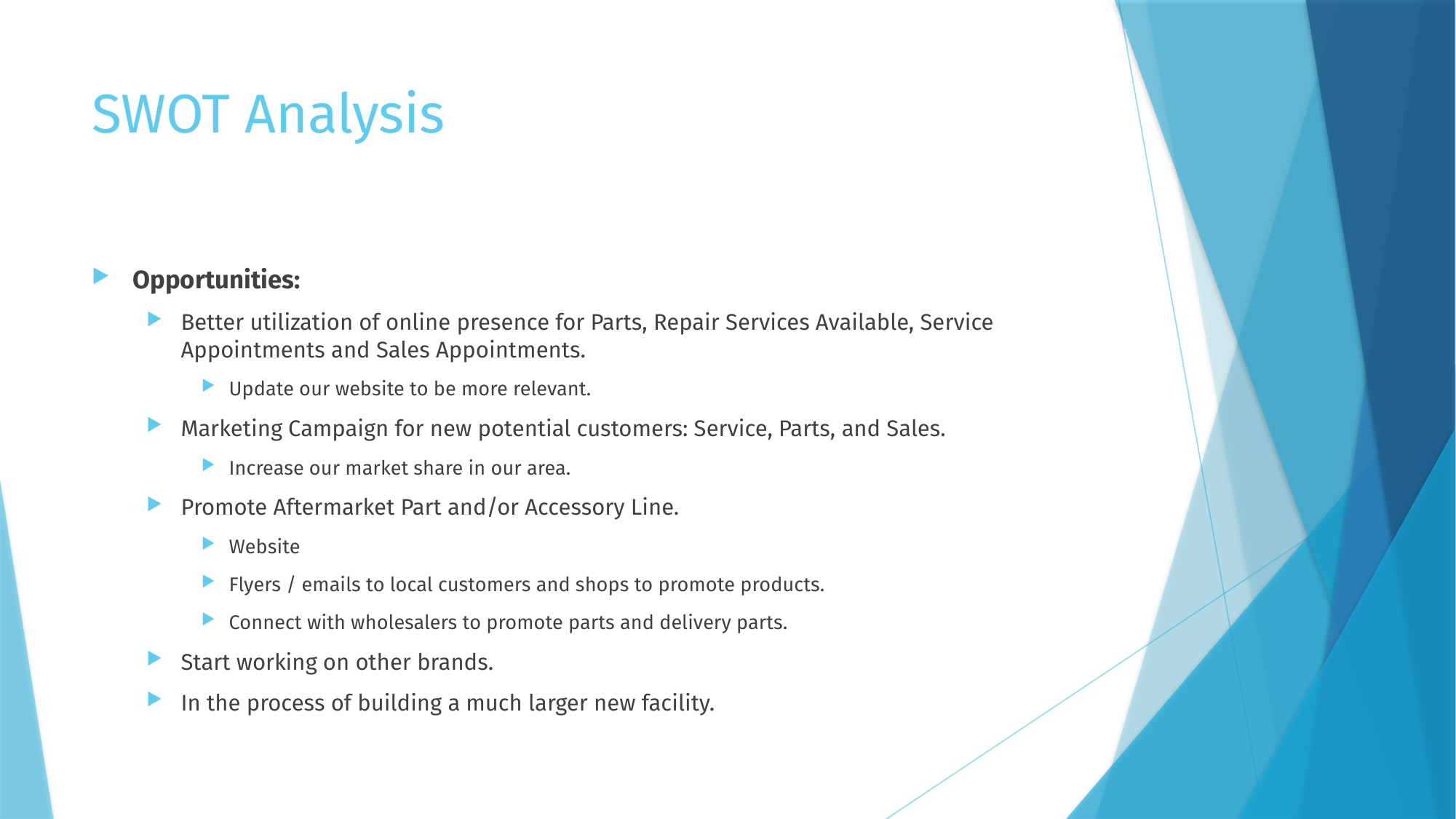

# SWOT Analysis
Opportunities:
Better utilization of online presence for Parts, Repair Services Available, Service Appointments and Sales Appointments.
Update our website to be more relevant.
Marketing Campaign for new potential customers: Service, Parts, and Sales.
Increase our market share in our area.
Promote Aftermarket Part and/or Accessory Line.
Website
Flyers / emails to local customers and shops to promote products.
Connect with wholesalers to promote parts and delivery parts.
Start working on other brands.
In the process of building a much larger new facility.